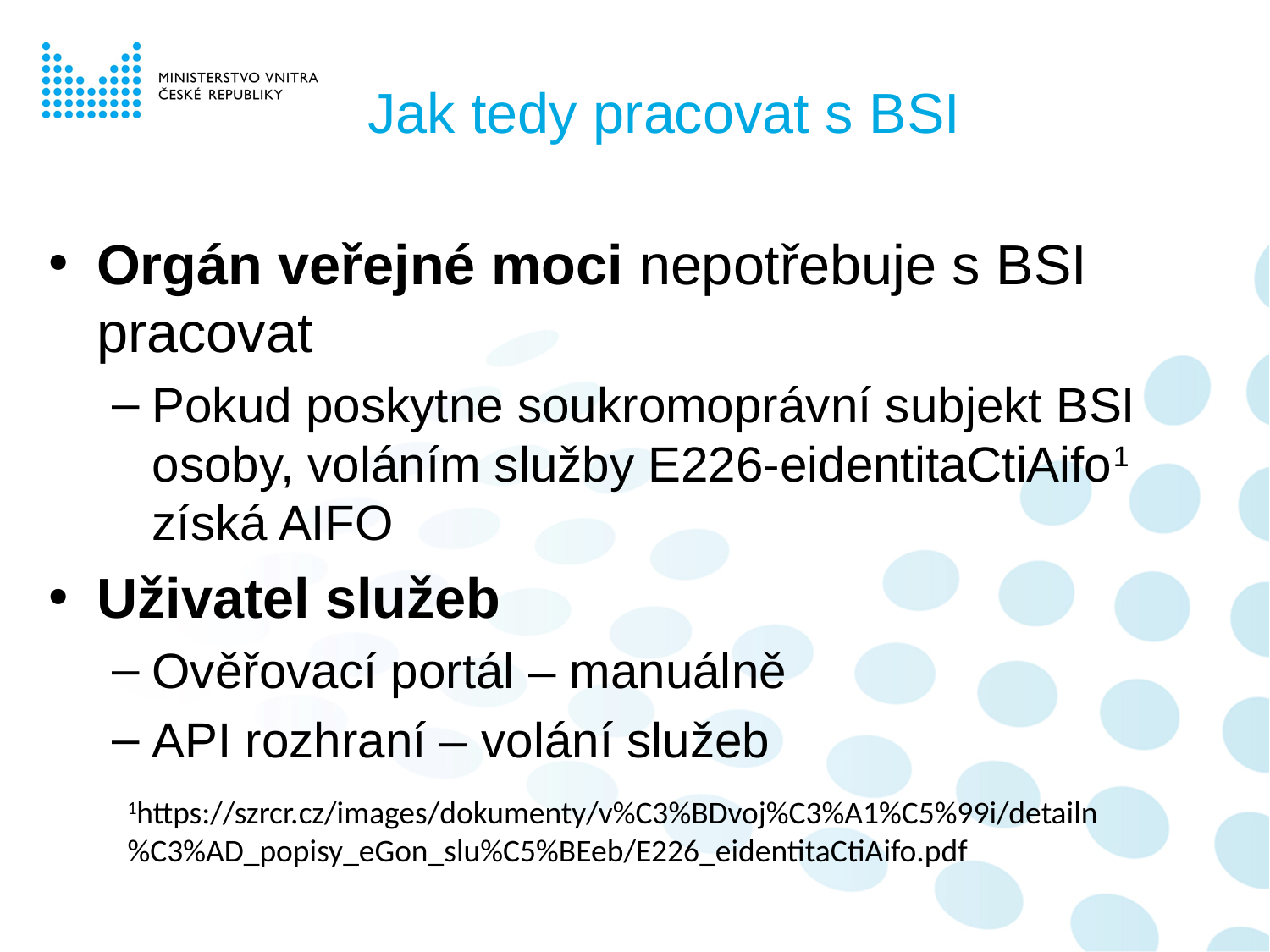

# Jak tedy pracovat s BSI
Orgán veřejné moci nepotřebuje s BSI pracovat
Pokud poskytne soukromoprávní subjekt BSI osoby, voláním služby E226-eidentitaCtiAifo1 získá AIFO
Uživatel služeb
Ověřovací portál – manuálně
API rozhraní – volání služeb

1https://szrcr.cz/images/dokumenty/v%C3%BDvoj%C3%A1%C5%99i/detailn%C3%AD_popisy_eGon_slu%C5%BEeb/E226_eidentitaCtiAifo.pdf